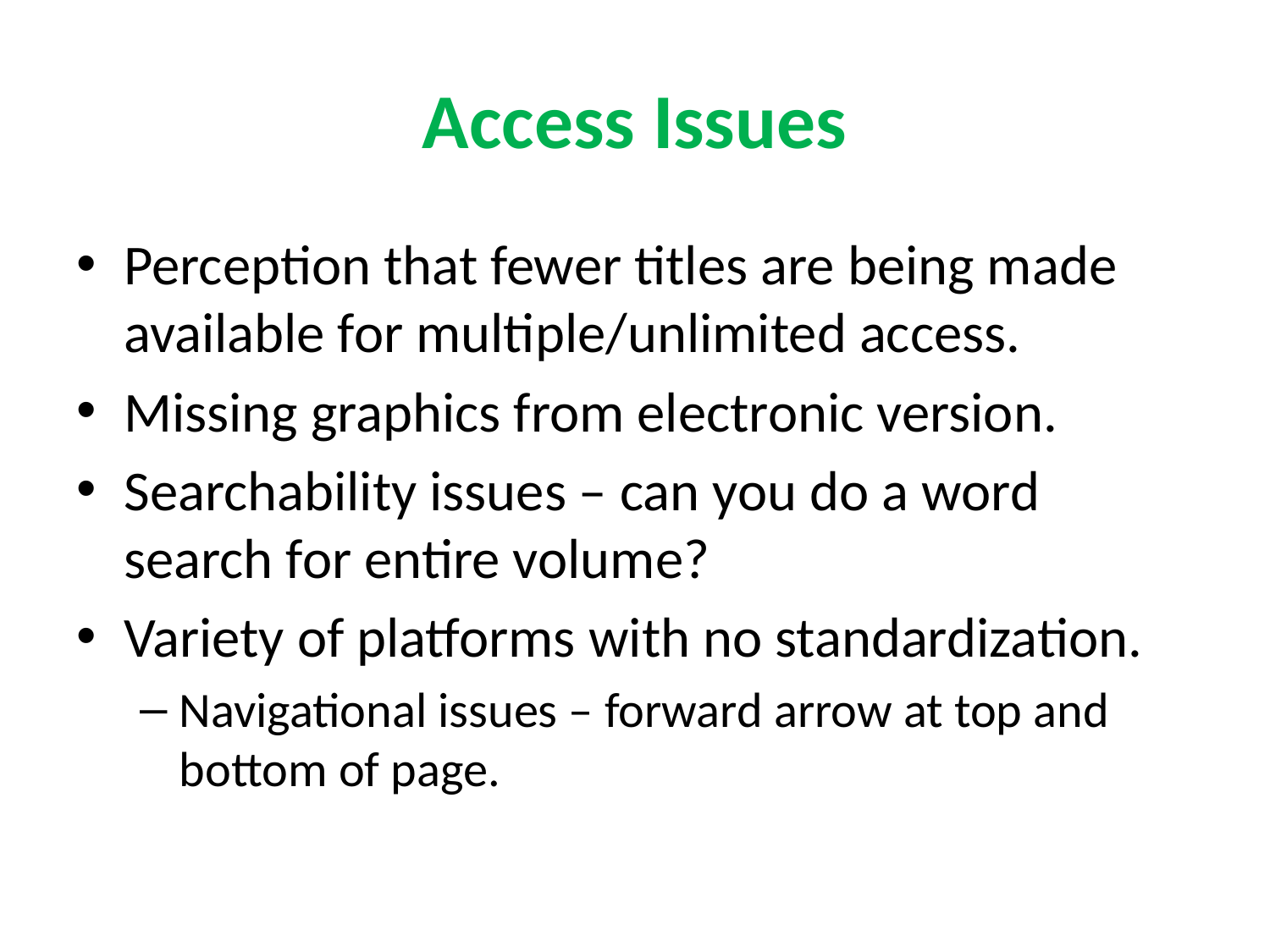

# Access Issues
Perception that fewer titles are being made available for multiple/unlimited access.
Missing graphics from electronic version.
Searchability issues – can you do a word search for entire volume?
Variety of platforms with no standardization.
Navigational issues – forward arrow at top and bottom of page.